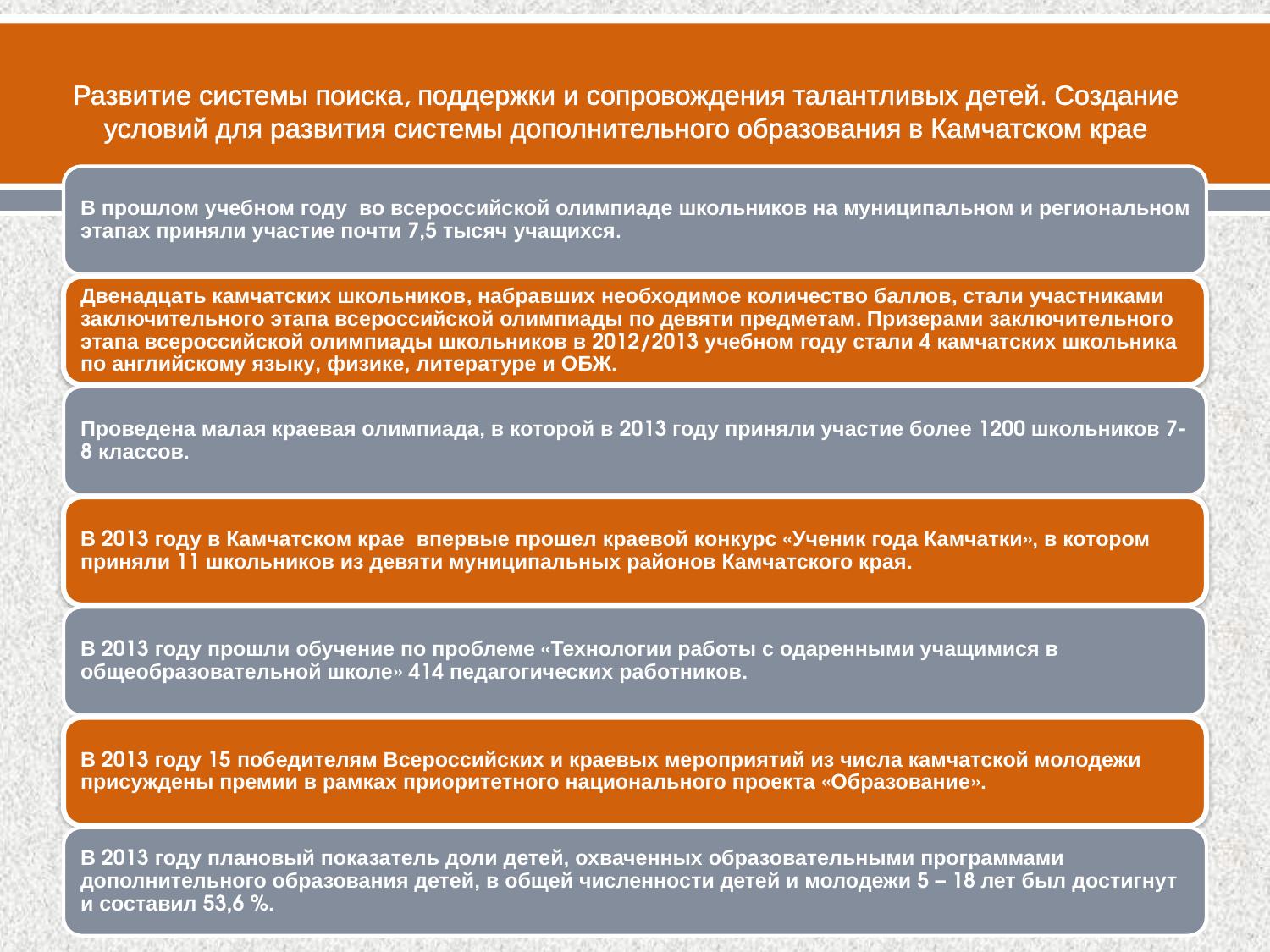

# Развитие системы поиска, поддержки и сопровождения талантливых детей. Создание условий для развития системы дополнительного образования в Камчатском крае
В прошлом учебном году  во всероссийской олимпиаде школьников на муниципальном и региональном этапах приняли участие почти 7,5 тысяч учащихся.
Двенадцать камчатских школьников, набравших необходимое количество баллов, стали участниками заключительного этапа всероссийской олимпиады по девяти предметам. Призерами заключительного этапа всероссийской олимпиады школьников в 2012/2013 учебном году стали 4 камчатских школьника по английскому языку, физике, литературе и ОБЖ.
Проведена малая краевая олимпиада, в которой в 2013 году приняли участие более 1200 школьников 7-8 классов.
В 2013 году в Камчатском крае  впервые прошел краевой конкурс «Ученик года Камчатки», в котором приняли 11 школьников из девяти муниципальных районов Камчатского края.
В 2013 году прошли обучение по проблеме «Технологии работы с одаренными учащимися в общеобразовательной школе» 414 педагогических работников.
В 2013 году 15 победителям Всероссийских и краевых мероприятий из числа камчатской молодежи присуждены премии в рамках приоритетного национального проекта «Образование».
В 2013 году плановый показатель доли детей, охваченных образовательными программами дополнительного образования детей, в общей численности детей и молодежи 5 – 18 лет был достигнут и составил 53,6 %.
22